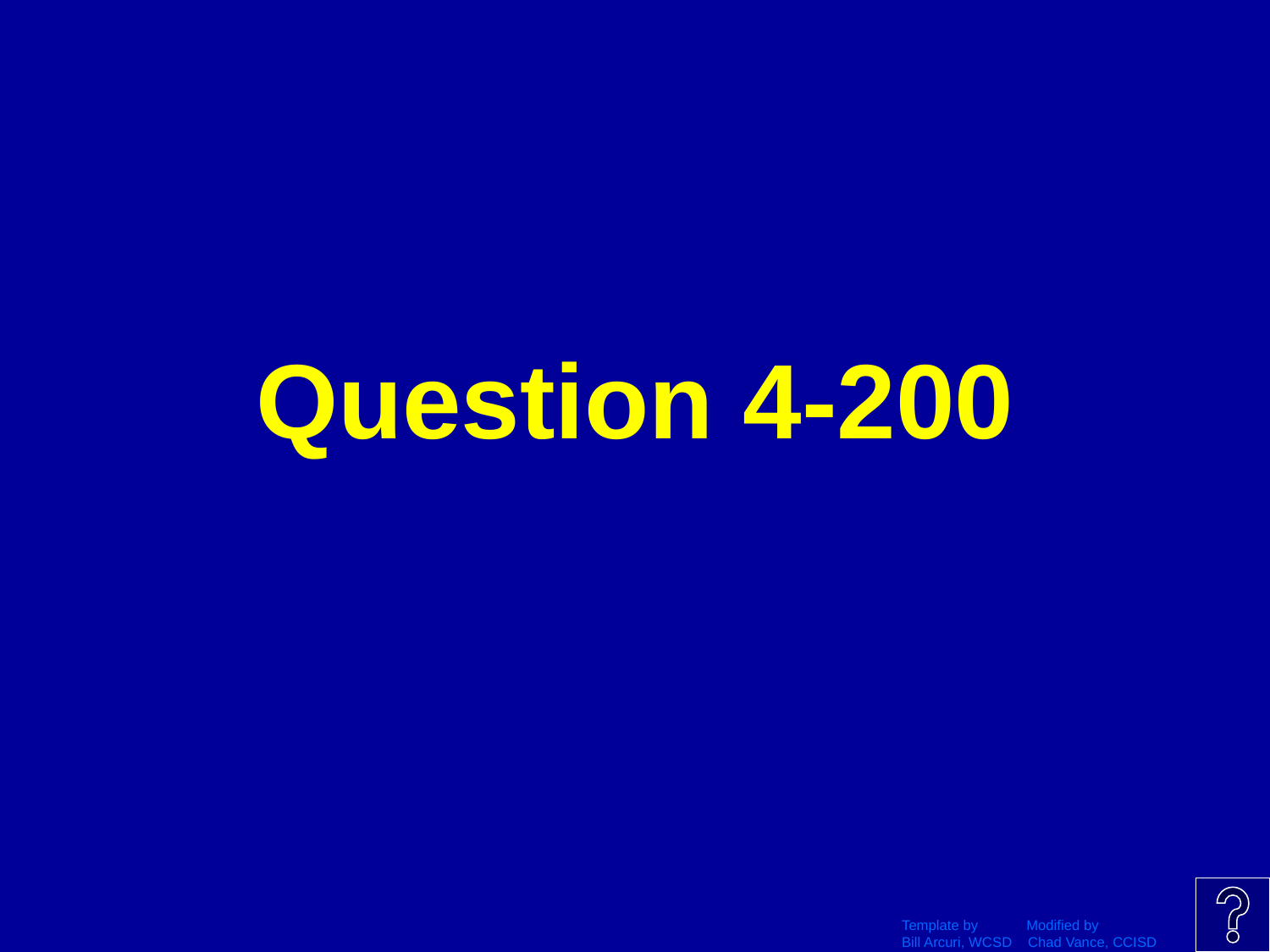

# Question 4-200

Template by            Modified by
Bill Arcuri, WCSD    Chad Vance, CCISD